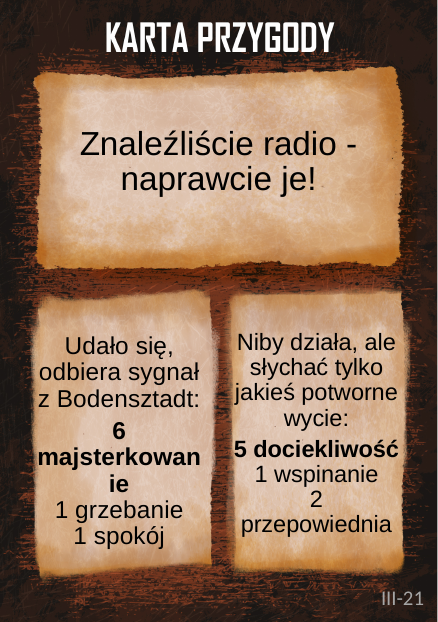

# Znaleźliście radio - naprawcie je!
Niby działa, ale słychać tylko jakieś potworne wycie:
5 dociekliwość
1 wspinanie
2 przepowiednia
Udało się, odbiera sygnał
z Bodensztadt:
6 majsterkowanie
1 grzebanie
1 spokój
III-21